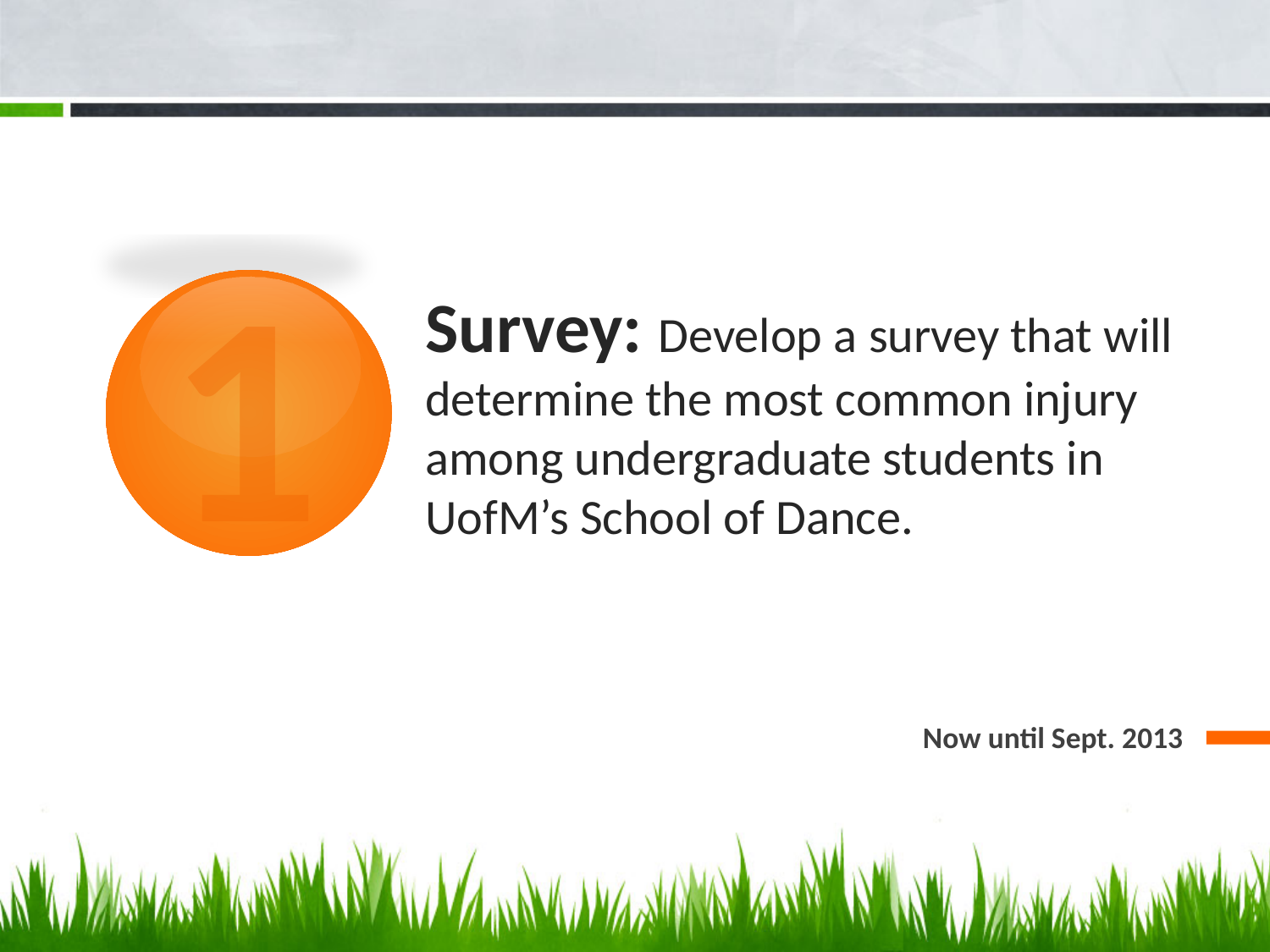

1
# Survey: Develop a survey that will determine the most common injury among undergraduate students in UofM’s School of Dance.
Now until Sept. 2013